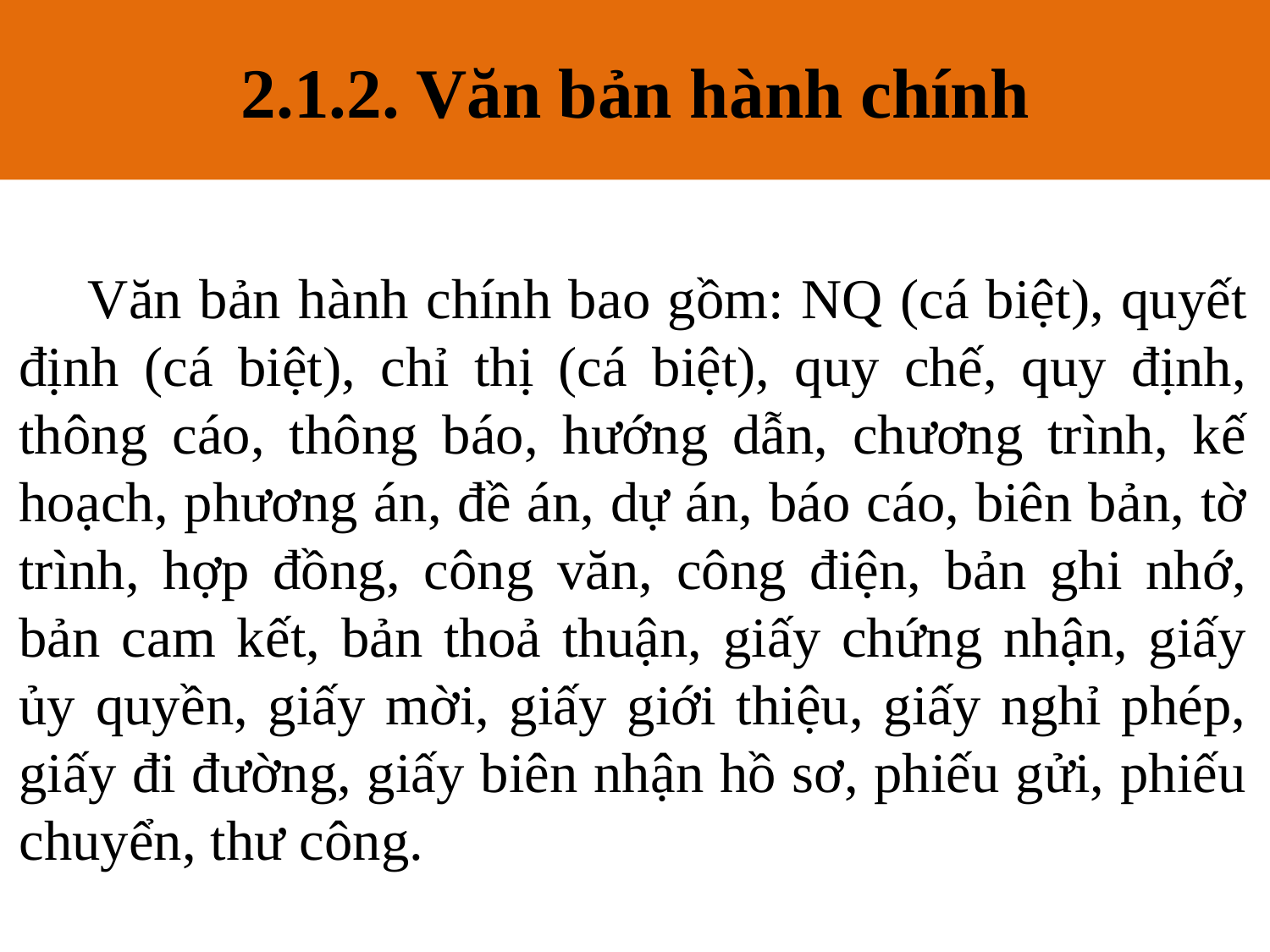

2.1.2. Văn bản hành chính
# 2.1.2. Văn bản hành chính
    Văn bản hành chính bao gồm: NQ (cá biệt), quyết định (cá biệt), chỉ thị (cá biệt), quy chế, quy định, thông cáo, thông báo, hướng dẫn, chương trình, kế hoạch, phương án, đề án, dự án, báo cáo, biên bản, tờ trình, hợp đồng, công văn, công điện, bản ghi nhớ, bản cam kết, bản thoả thuận, giấy chứng nhận, giấy ủy quyền, giấy mời, giấy giới thiệu, giấy nghỉ phép, giấy đi đường, giấy biên nhận hồ sơ, phiếu gửi, phiếu chuyển, thư công.